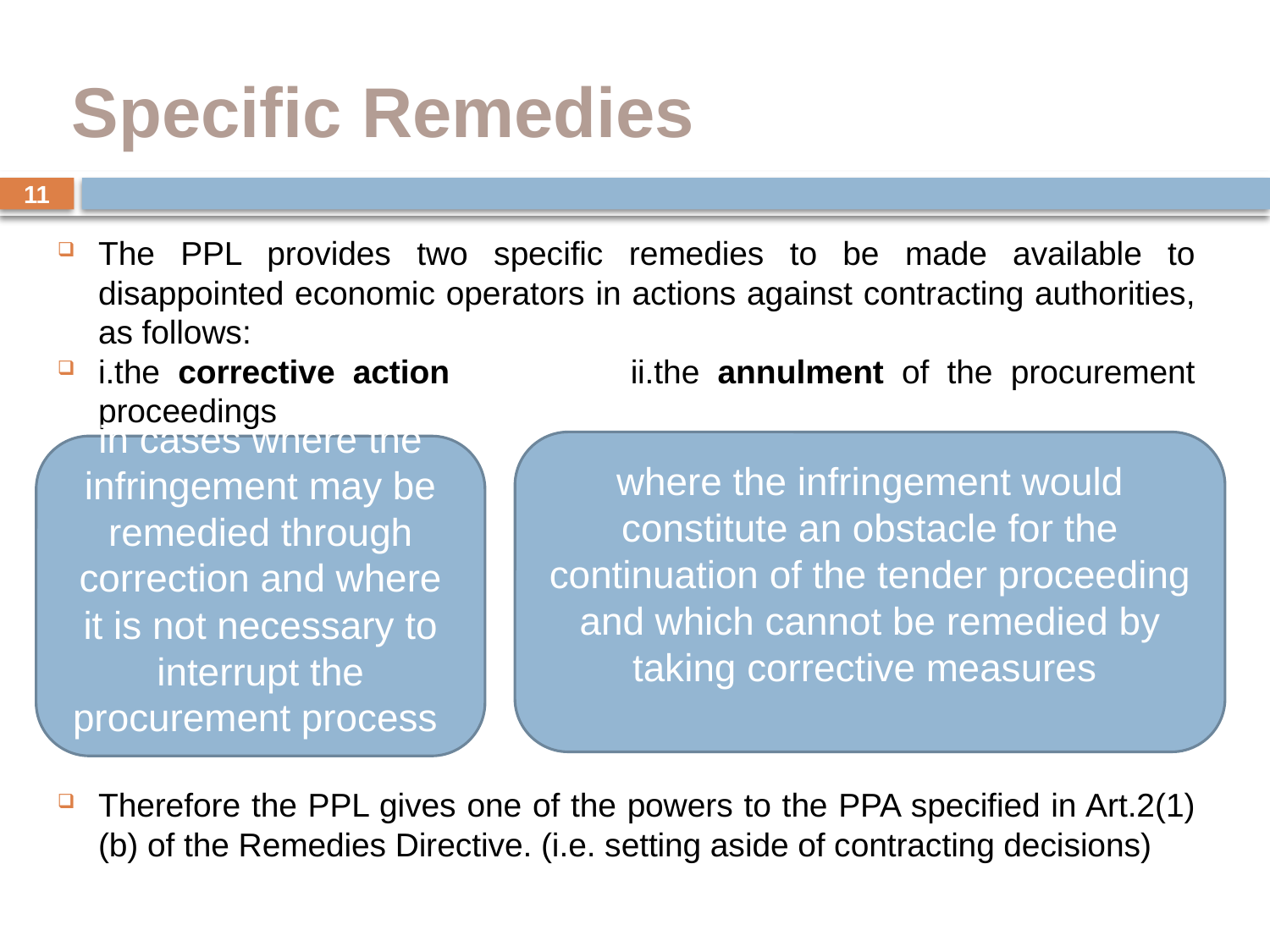

# Specific Remedies
11
The PPL provides two specific remedies to be made available to disappointed economic operators in actions against contracting authorities, as follows:
i.the corrective action          ii.the annulment of the procurement proceedings

Therefore the PPL gives one of the powers to the PPA specified in Art.2(1) (b) of the Remedies Directive. (i.e. setting aside of contracting decisions)

where the infringement would constitute an obstacle for the continuation of the tender proceeding and which cannot be remedied by taking corrective measures

in cases where the infringement may be remedied through correction and where it is not necessary to interrupt the procurement process